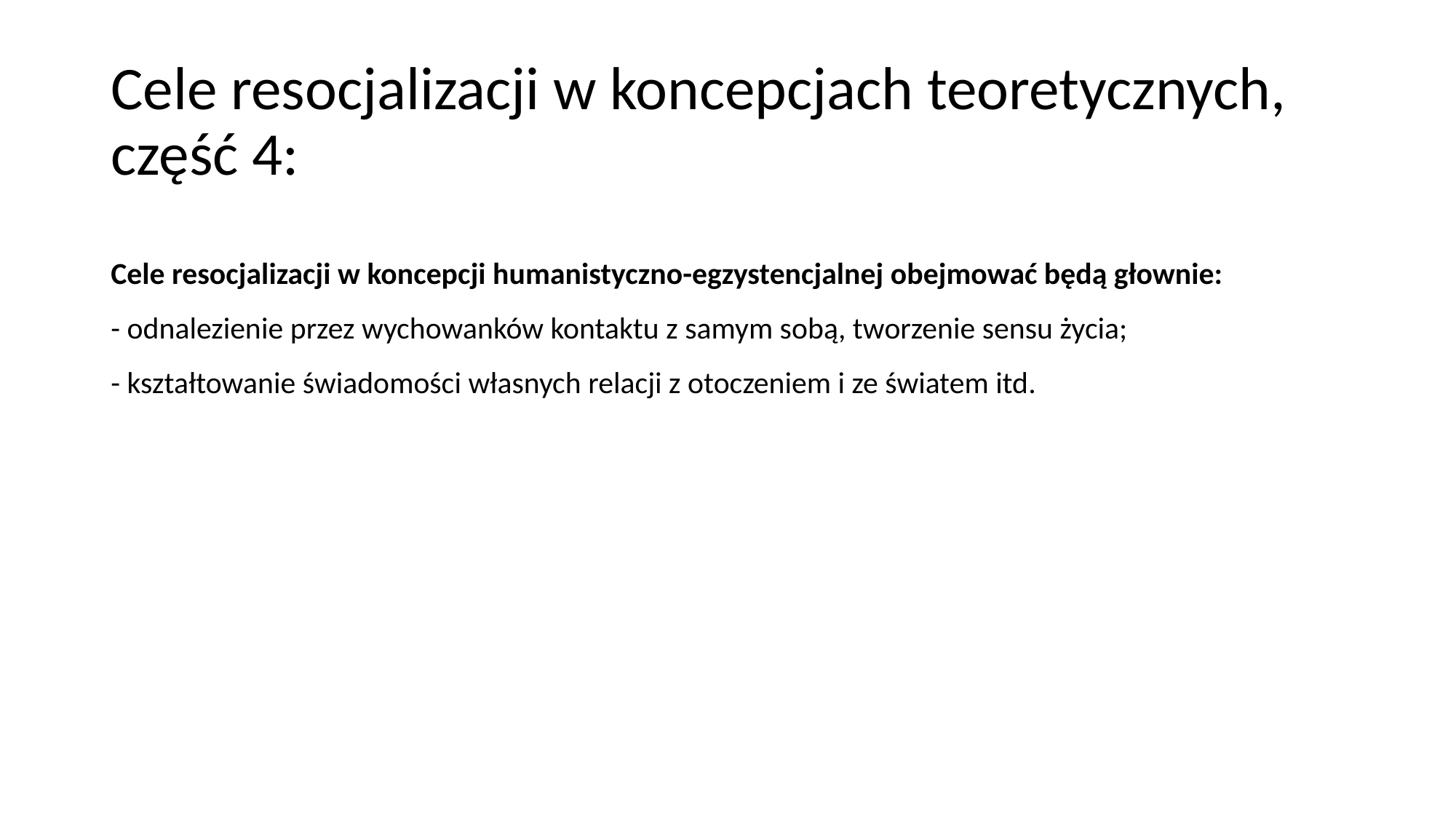

# Cele resocjalizacji w koncepcjach teoretycznych, część 4:
Cele resocjalizacji w koncepcji humanistyczno-egzystencjalnej obejmować będą głownie:
- odnalezienie przez wychowanków kontaktu z samym sobą, tworzenie sensu życia;
- kształtowanie świadomości własnych relacji z otoczeniem i ze światem itd.